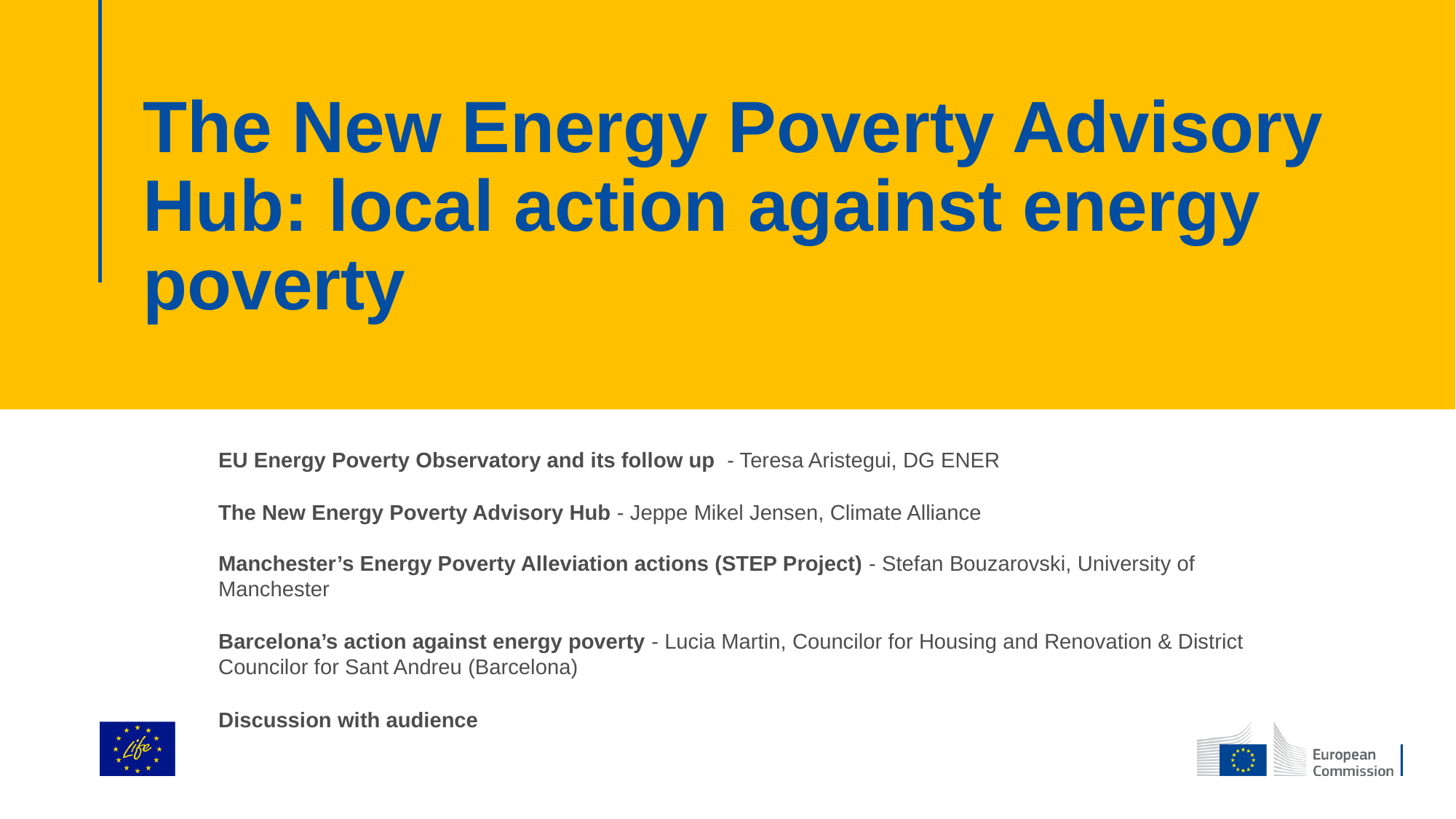

# The New Energy Poverty Advisory Hub: local action against energy poverty
EU Energy Poverty Observatory and its follow up  - Teresa Aristegui, DG ENER
The New Energy Poverty Advisory Hub - Jeppe Mikel Jensen, Climate Alliance
Manchester’s Energy Poverty Alleviation actions (STEP Project) - Stefan Bouzarovski, University of Manchester
Barcelona’s action against energy poverty - Lucia Martin, Councilor for Housing and Renovation & District Councilor for Sant Andreu (Barcelona)
Discussion with audience